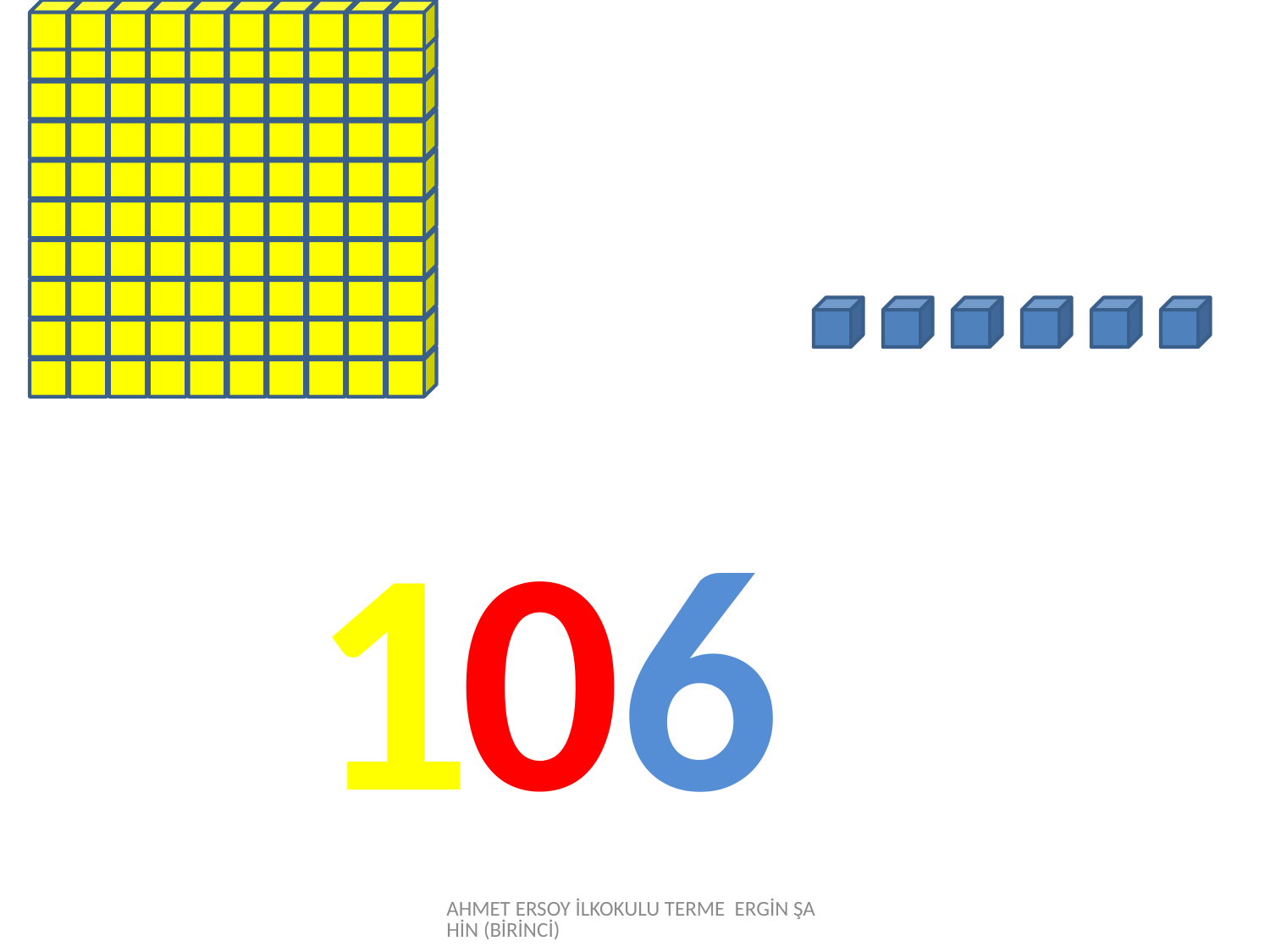

1
6
0
AHMET ERSOY İLKOKULU TERME  ERGİN ŞAHİN (BİRİNCİ)